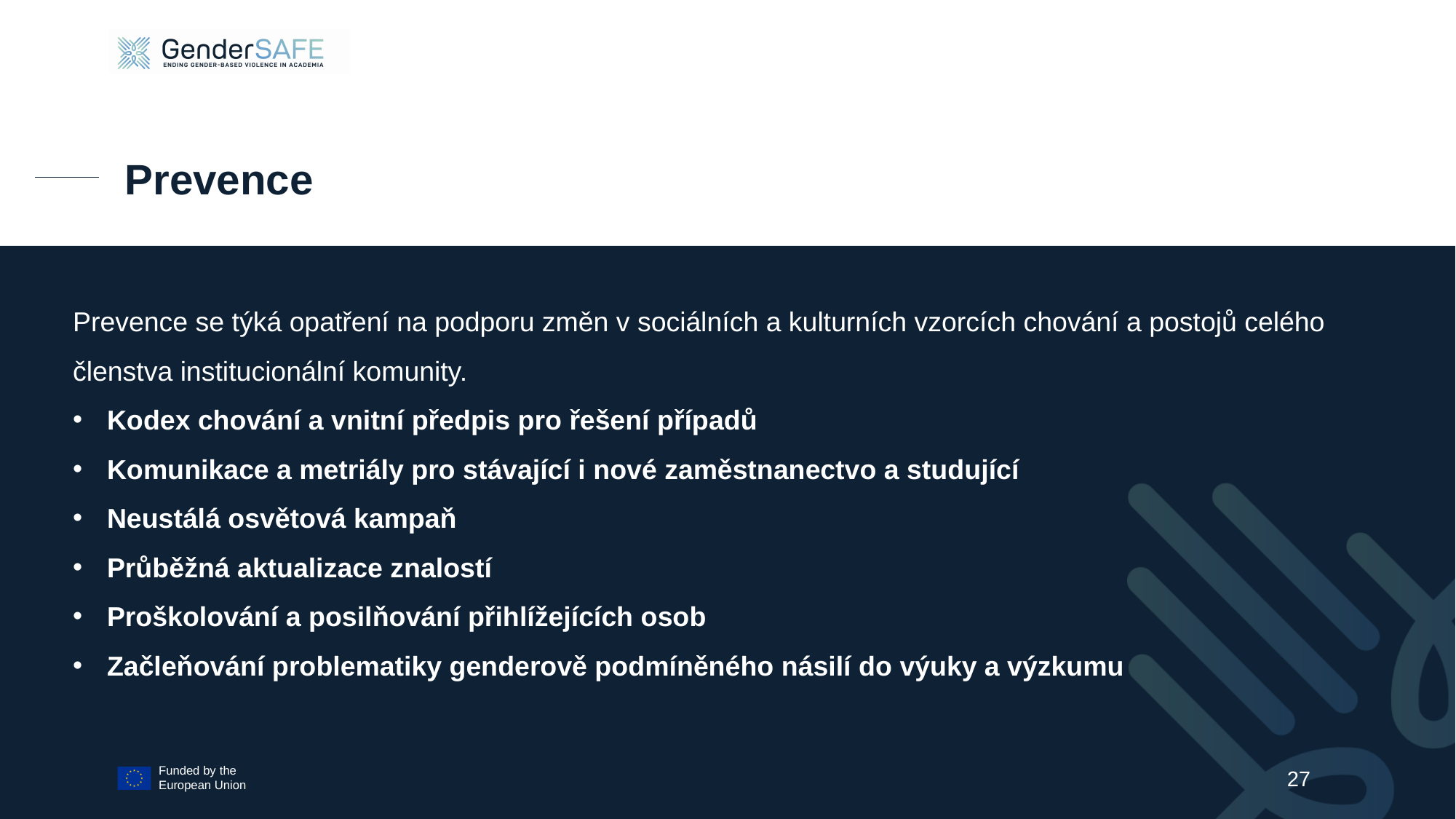

# Prevence
Prevence se týká opatření na podporu změn v sociálních a kulturních vzorcích chování a postojů celého členstva institucionální komunity.
Kodex chování a vnitní předpis pro řešení případů
Komunikace a metriály pro stávající i nové zaměstnanectvo a studující
Neustálá osvětová kampaň
Průběžná aktualizace znalostí
Proškolování a posilňování přihlížejících osob
Začleňování problematiky genderově podmíněného násilí do výuky a výzkumu